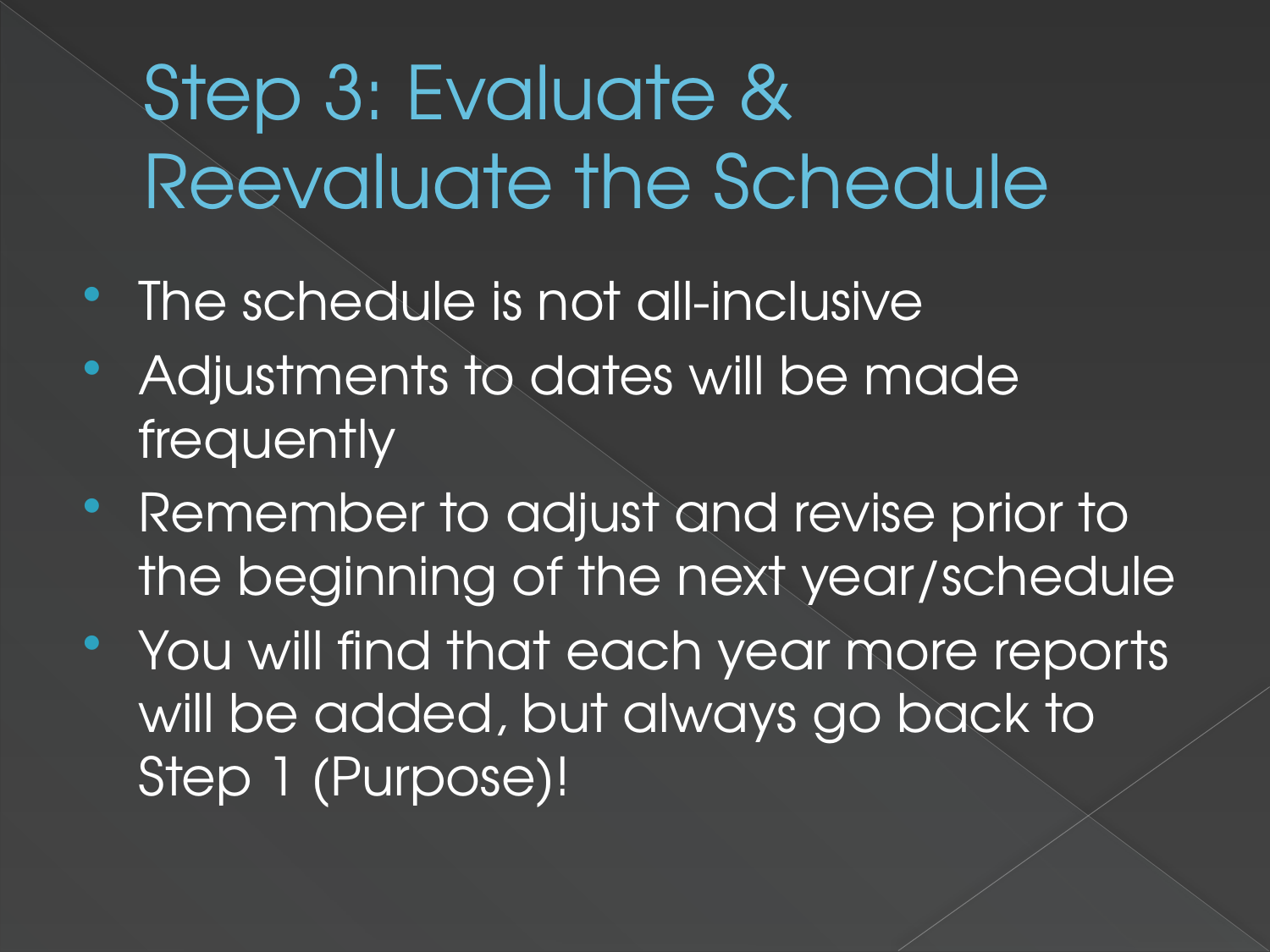

# Step 3: Evaluate & Reevaluate the Schedule
The schedule is not all-inclusive
Adjustments to dates will be made frequently
Remember to adjust and revise prior to the beginning of the next year/schedule
You will find that each year more reports will be added, but always go back to Step 1 (Purpose)!